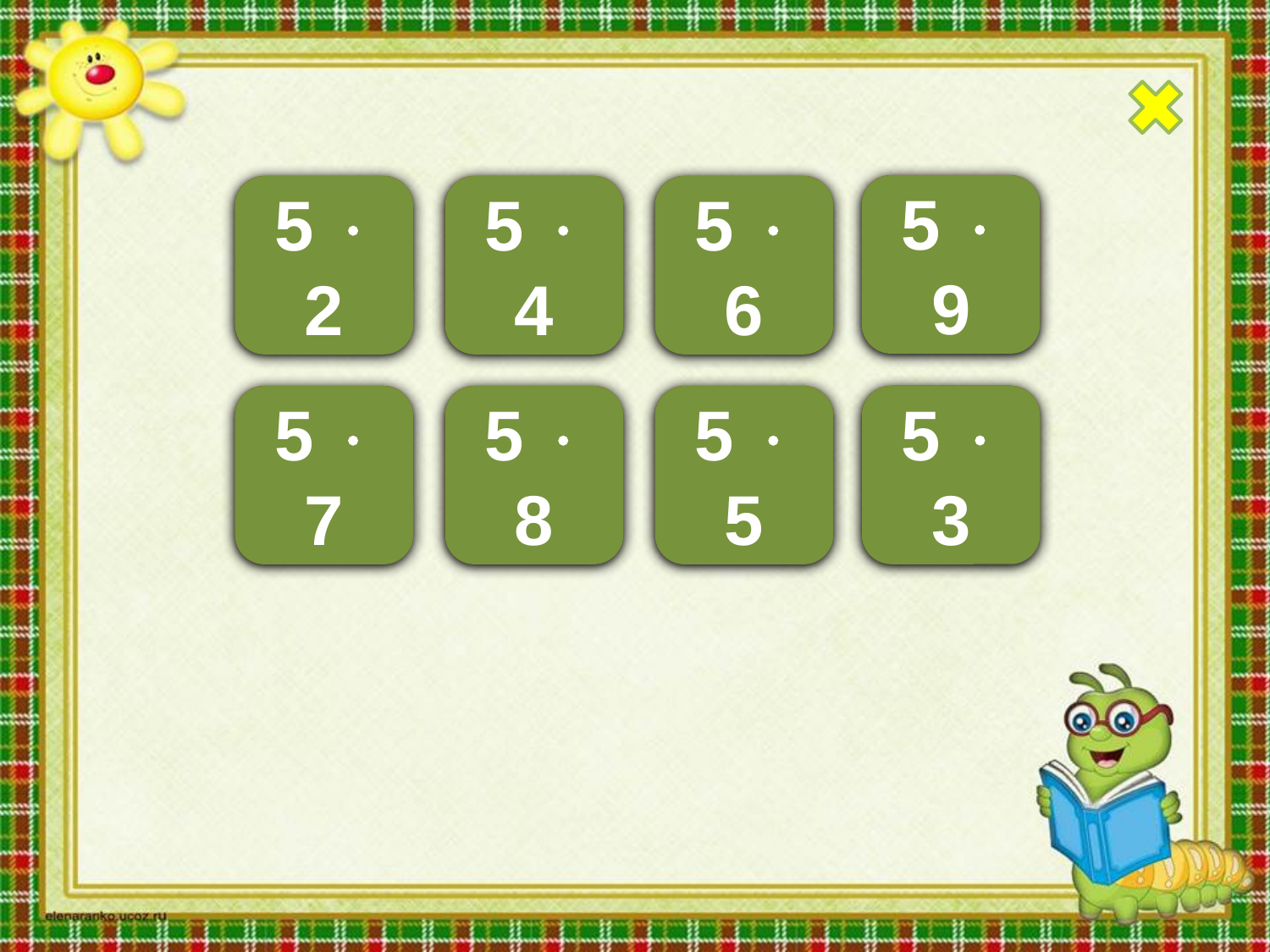

45
5 ⋅ 9
10
20
30
5 ⋅ 2
5 ⋅ 4
5 ⋅ 6

15
5 ⋅ 3
35
40
25
5 ⋅ 7
5 ⋅ 8
5 ⋅ 5